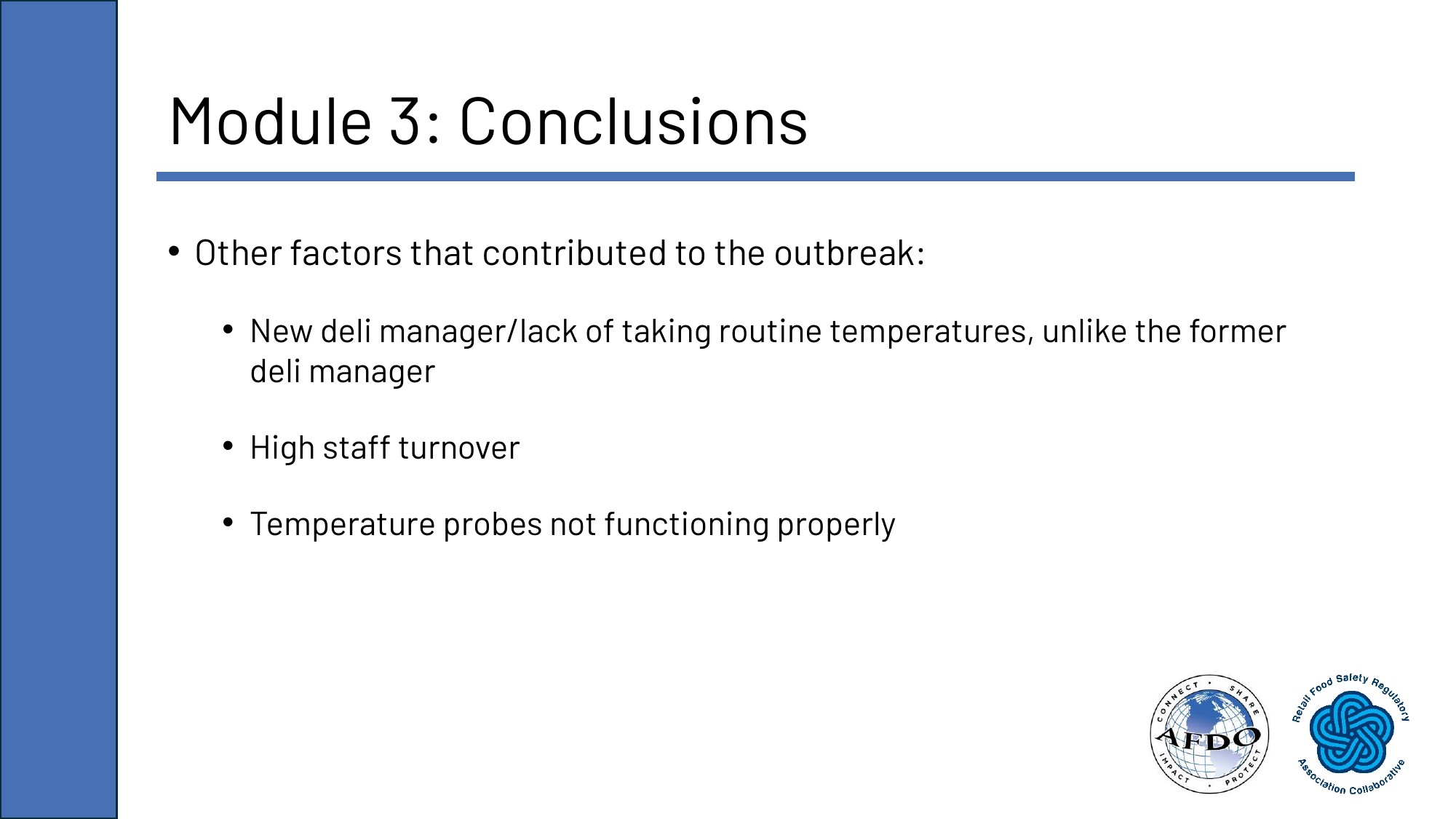

# Module 3: Conclusions
Other factors that contributed to the outbreak:
New deli manager/lack of taking routine temperatures, unlike the former deli manager
High staff turnover
Temperature probes not functioning properly